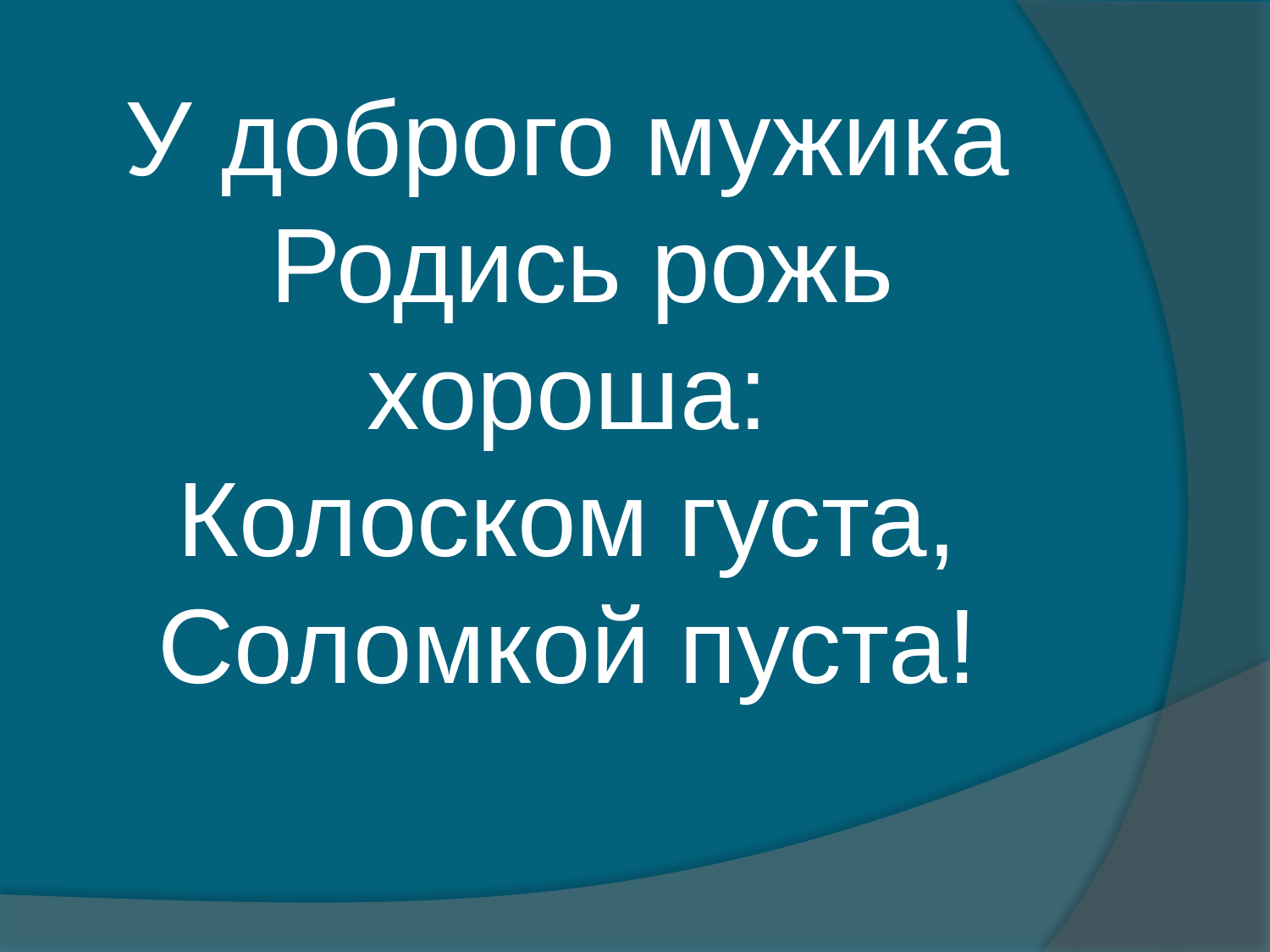

# У доброго мужика Родись рожь хороша: Колоском густа, Соломкой пуста!